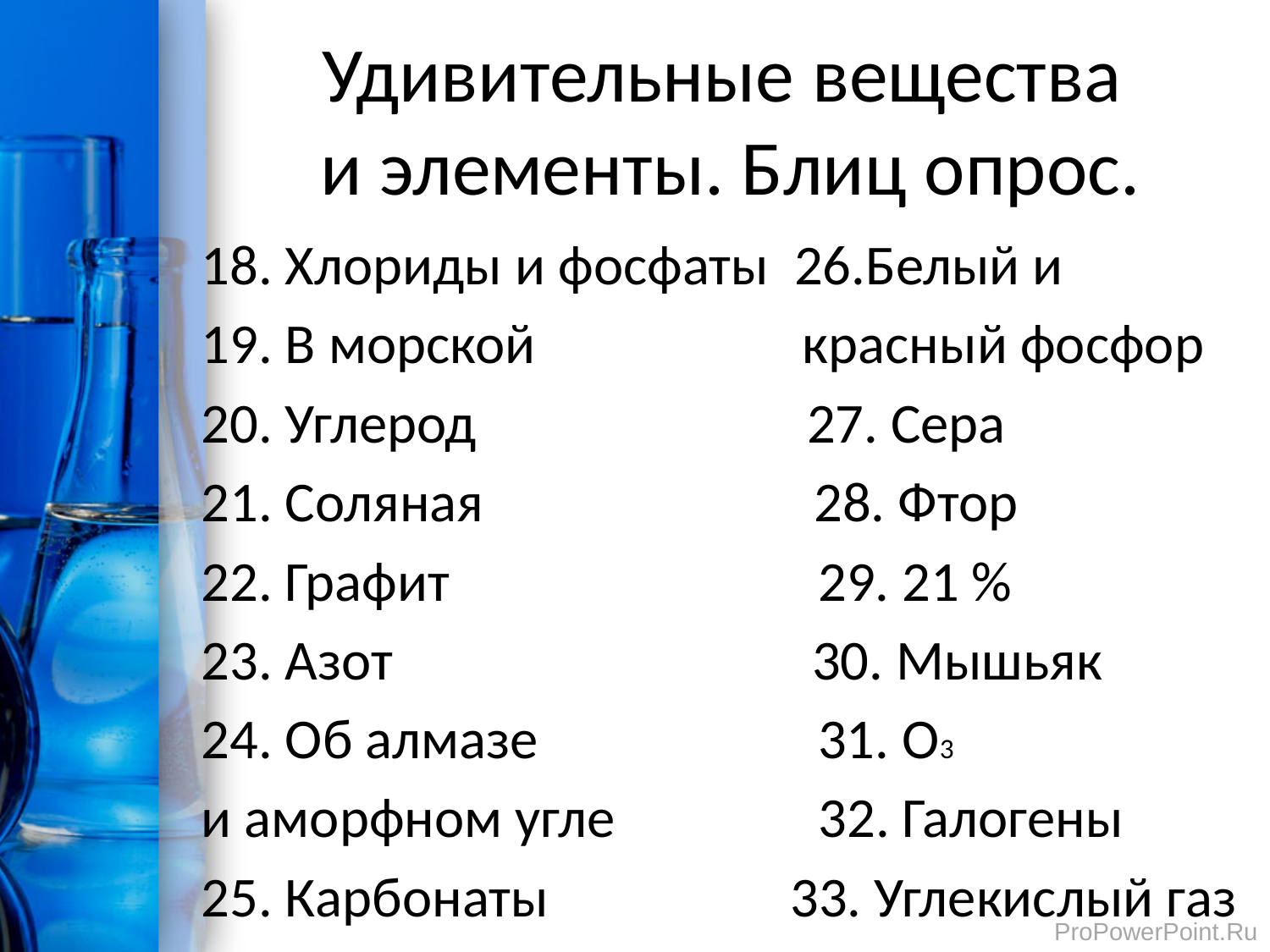

# Удивительные вещества и элементы. Блиц опрос.
18. Хлориды и фосфаты  26.Белый и
19. В морской                     красный фосфор
20. Углерод                          27. Сера
21. Соляная                          28. Фтор
22. Графит                             29. 21 %
23. Азот                                 30. Мышьяк
24. Об алмазе                      31. О3
и аморфном угле                32. Галогены
25. Карбонаты                   33. Углекислый газ